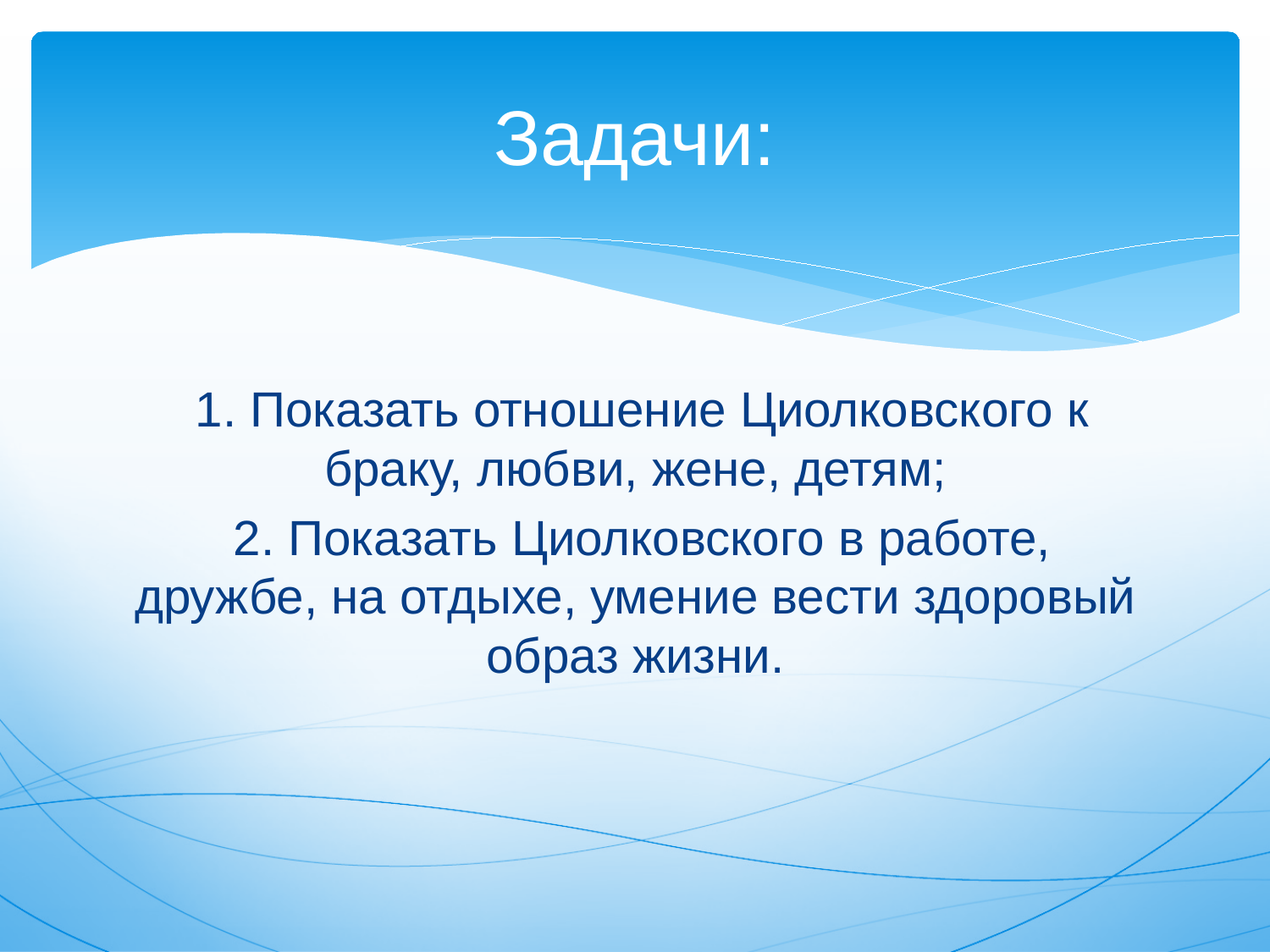

# Задачи:
 1. Показать отношение Циолковского к браку, любви, жене, детям;
 2. Показать Циолковского в работе, дружбе, на отдыхе, умение вести здоровый образ жизни.